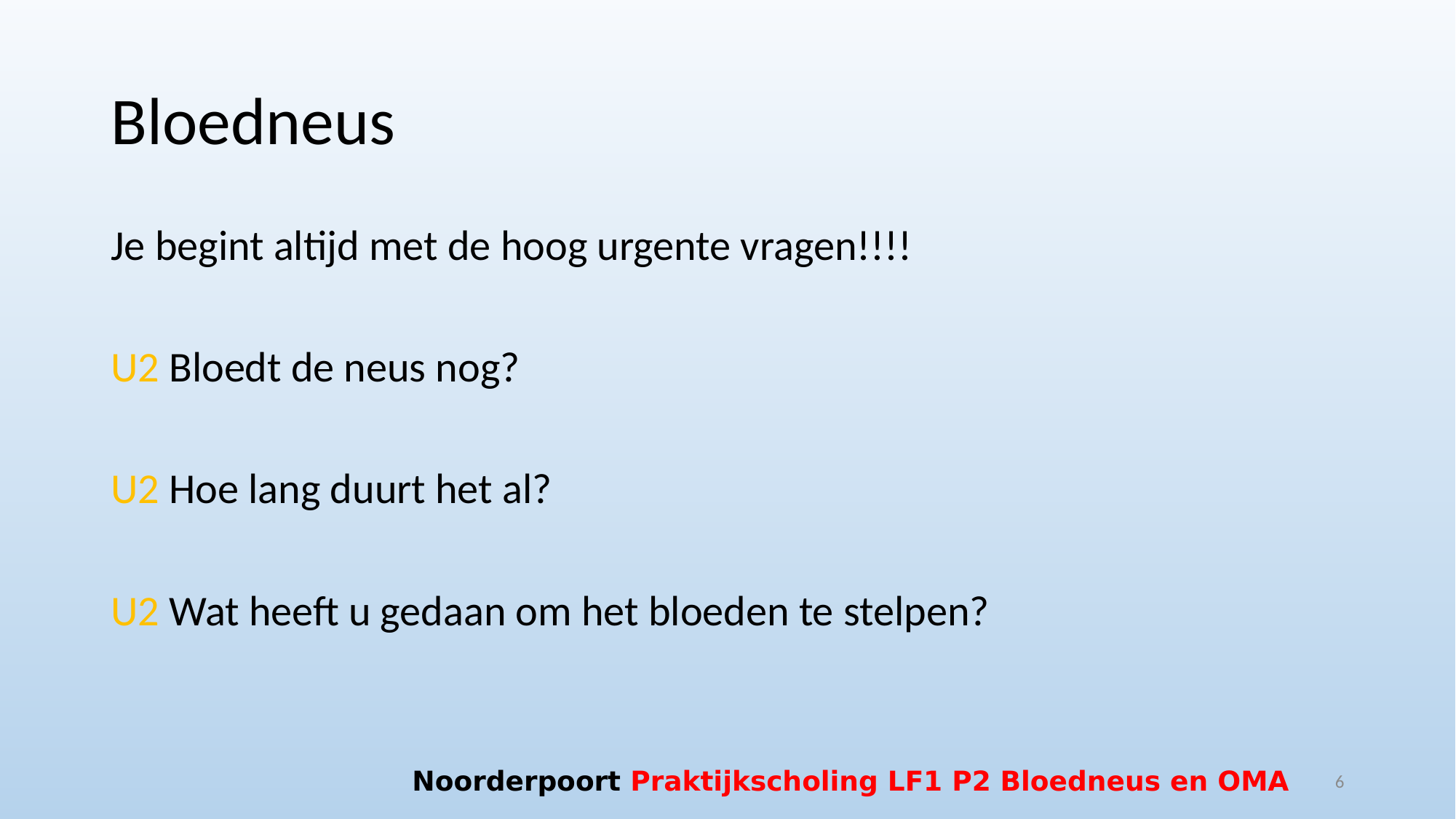

# Bloedneus
Je begint altijd met de hoog urgente vragen!!!!

U2 Bloedt de neus nog?

U2 Hoe lang duurt het al?

U2 Wat heeft u gedaan om het bloeden te stelpen?

Noorderpoort Praktijkscholing LF1 P2 Bloedneus en OMA
6